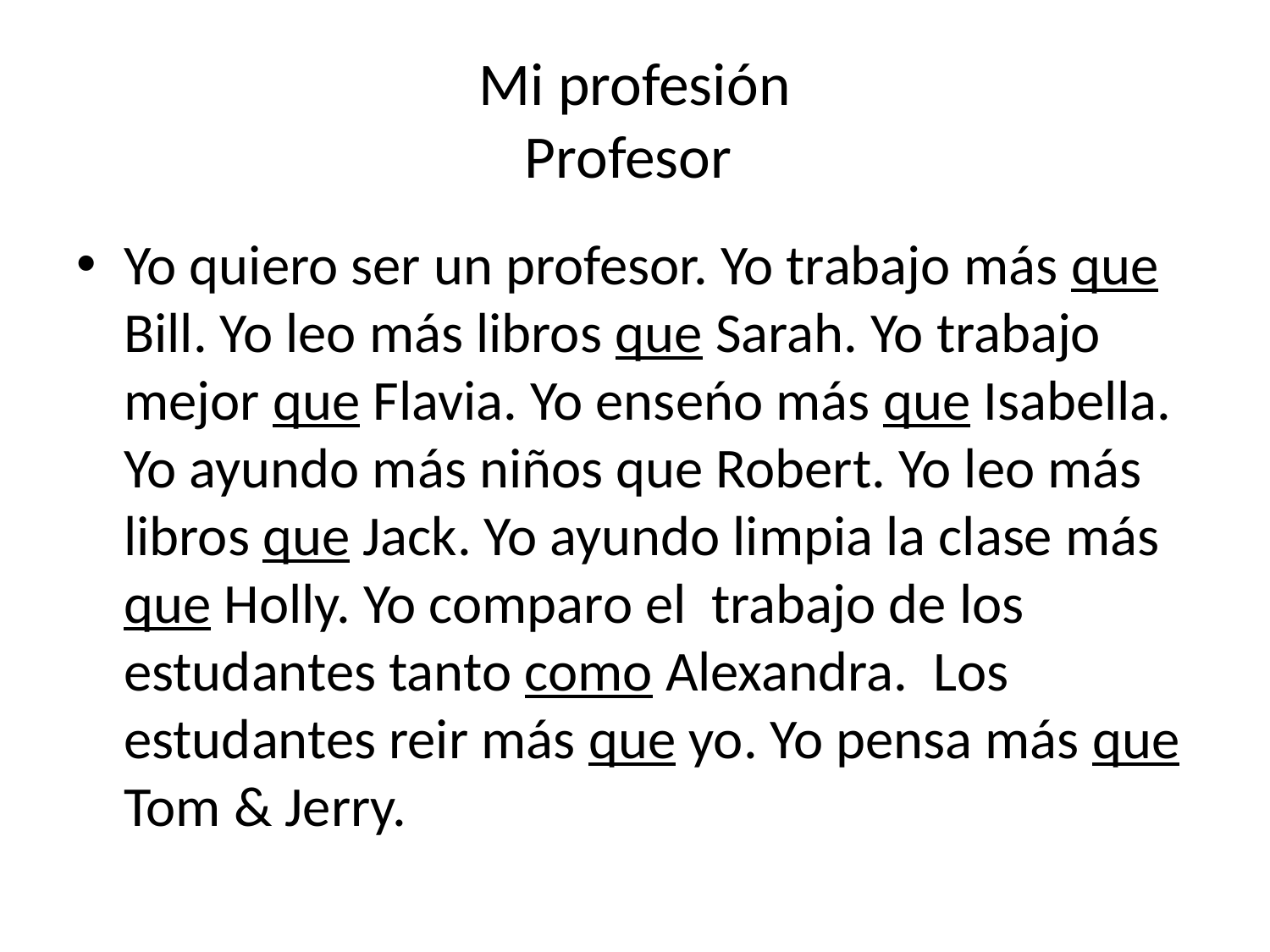

# Mi profesión Profesor
Yo quiero ser un profesor. Yo trabajo más que Bill. Yo leo más libros que Sarah. Yo trabajo mejor que Flavia. Yo enseńo más que Isabella. Yo ayundo más niños que Robert. Yo leo más libros que Jack. Yo ayundo limpia la clase más que Holly. Yo comparo el  trabajo de los estudantes tanto como Alexandra.  Los estudantes reir más que yo. Yo pensa más que Tom & Jerry.